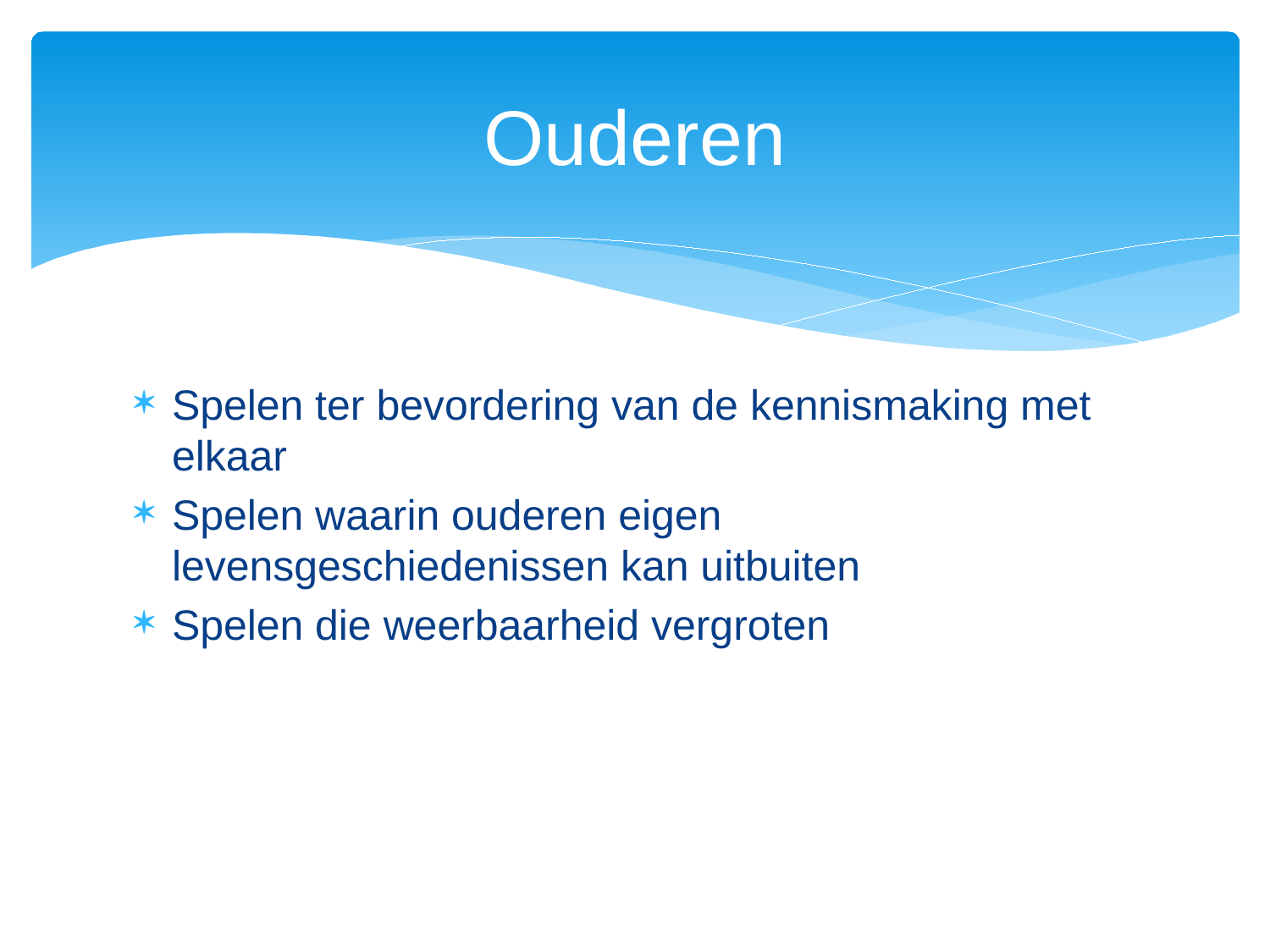

# Ouderen
Spelen ter bevordering van de kennismaking met elkaar
Spelen waarin ouderen eigen levensgeschiedenissen kan uitbuiten
Spelen die weerbaarheid vergroten